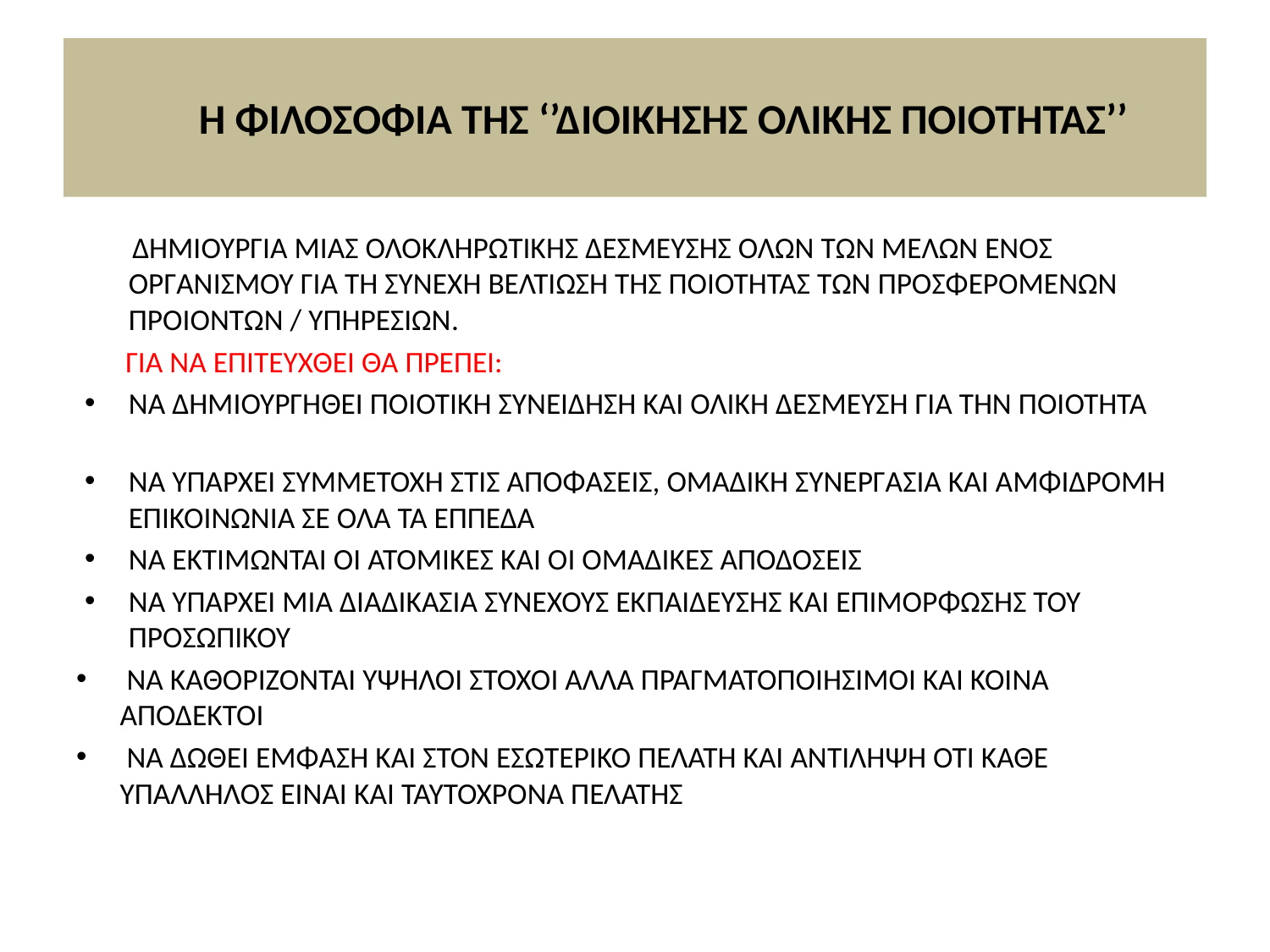

# Η ΦΙΛΟΣΟΦΙΑ ΤΗΣ ‘’ΔΙΟΙΚΗΣΗΣ ΟΛΙΚΗΣ ΠΟΙΟΤΗΤΑΣ’’
       ΔΗΜΙΟΥΡΓΙΑ ΜΙΑΣ ΟΛΟΚΛΗΡΩΤΙΚΗΣ ΔΕΣΜΕΥΣΗΣ ΟΛΩΝ ΤΩΝ ΜΕΛΩΝ ΕΝΟΣ ΟΡΓΑΝΙΣΜΟΥ ΓΙΑ ΤΗ ΣΥΝΕΧΗ ΒΕΛΤΙΩΣΗ ΤΗΣ ΠΟΙΟΤΗΤΑΣ ΤΩΝ ΠΡΟΣΦΕΡΟΜΕΝΩΝ ΠΡΟΙΟΝΤΩΝ / ΥΠΗΡΕΣΙΩΝ.
      ΓΙΑ ΝΑ ΕΠΙΤΕΥΧΘΕΙ ΘΑ ΠΡΕΠΕΙ:
ΝΑ ΔΗΜΙΟΥΡΓΗΘΕΙ ΠΟΙΟΤΙΚΗ ΣΥΝΕΙΔΗΣΗ ΚΑΙ ΟΛΙΚΗ ΔΕΣΜΕΥΣΗ ΓΙΑ ΤΗΝ ΠΟΙΟΤΗΤΑ
ΝΑ ΥΠΑΡΧΕΙ ΣΥΜΜΕΤΟΧΗ ΣΤΙΣ ΑΠΟΦΑΣΕΙΣ, ΟΜΑΔΙΚΗ ΣΥΝΕΡΓΑΣΙΑ ΚΑΙ ΑΜΦΙΔΡΟΜΗ ΕΠΙΚΟΙΝΩΝΙΑ ΣΕ ΟΛΑ ΤΑ ΕΠΠΕΔΑ
ΝΑ ΕΚΤΙΜΩΝΤΑΙ ΟΙ ΑΤΟΜΙΚΕΣ ΚΑΙ ΟΙ ΟΜΑΔΙΚΕΣ ΑΠΟΔΟΣΕΙΣ
ΝΑ ΥΠΑΡΧΕΙ ΜΙΑ ΔΙΑΔΙΚΑΣΙΑ ΣΥΝΕΧΟΥΣ ΕΚΠΑΙΔΕΥΣΗΣ ΚΑΙ ΕΠΙΜΟΡΦΩΣΗΣ ΤΟΥ ΠΡΟΣΩΠΙΚΟΥ
 ΝΑ ΚΑΘΟΡΙΖΟΝΤΑΙ ΥΨΗΛΟΙ ΣΤΟΧΟΙ ΑΛΛΑ ΠΡΑΓΜΑΤΟΠΟΙΗΣΙΜΟΙ ΚΑΙ ΚΟΙΝΑ   ΑΠΟΔΕΚΤΟΙ
 ΝΑ ΔΩΘΕΙ ΕΜΦΑΣΗ ΚΑΙ ΣΤΟΝ ΕΣΩΤΕΡΙΚΟ ΠΕΛΑΤΗ ΚΑΙ ΑΝΤΙΛΗΨΗ ΟΤΙ ΚΑΘΕ ΥΠΑΛΛΗΛΟΣ ΕΊΝΑΙ ΚΑΙ ΤΑΥΤΟΧΡΟΝΑ ΠΕΛΑΤΗΣ